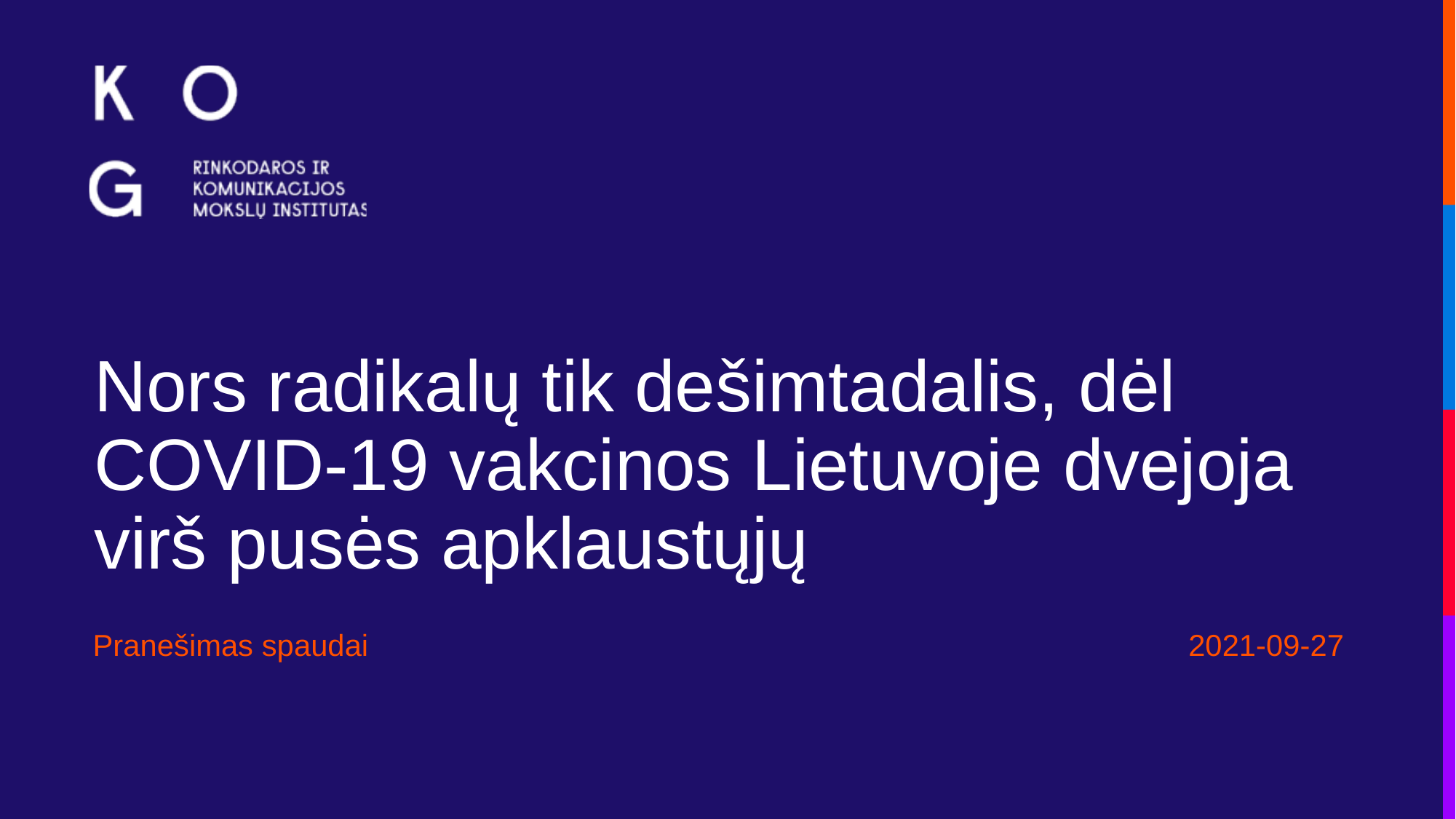

# Nors radikalų tik dešimtadalis, dėl COVID-19 vakcinos Lietuvoje dvejoja virš pusės apklaustųjų
2021-09-27
Pranešimas spaudai